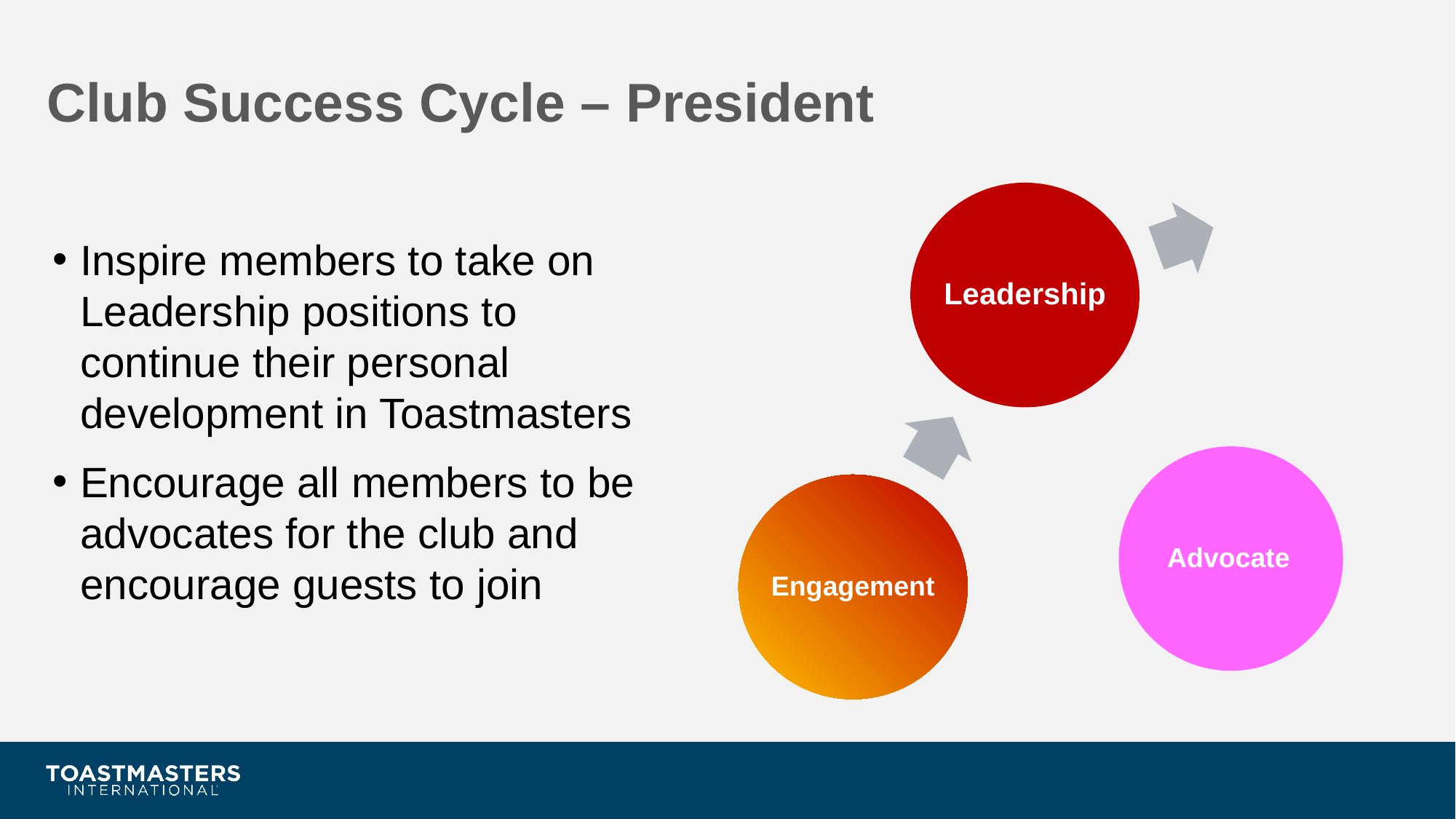

# Club Success Cycle – President
Leadership

Engagement
Inspire members to take on Leadership positions to continue their personal development in Toastmasters
Encourage all members to be advocates for the club and encourage guests to join
Advocate